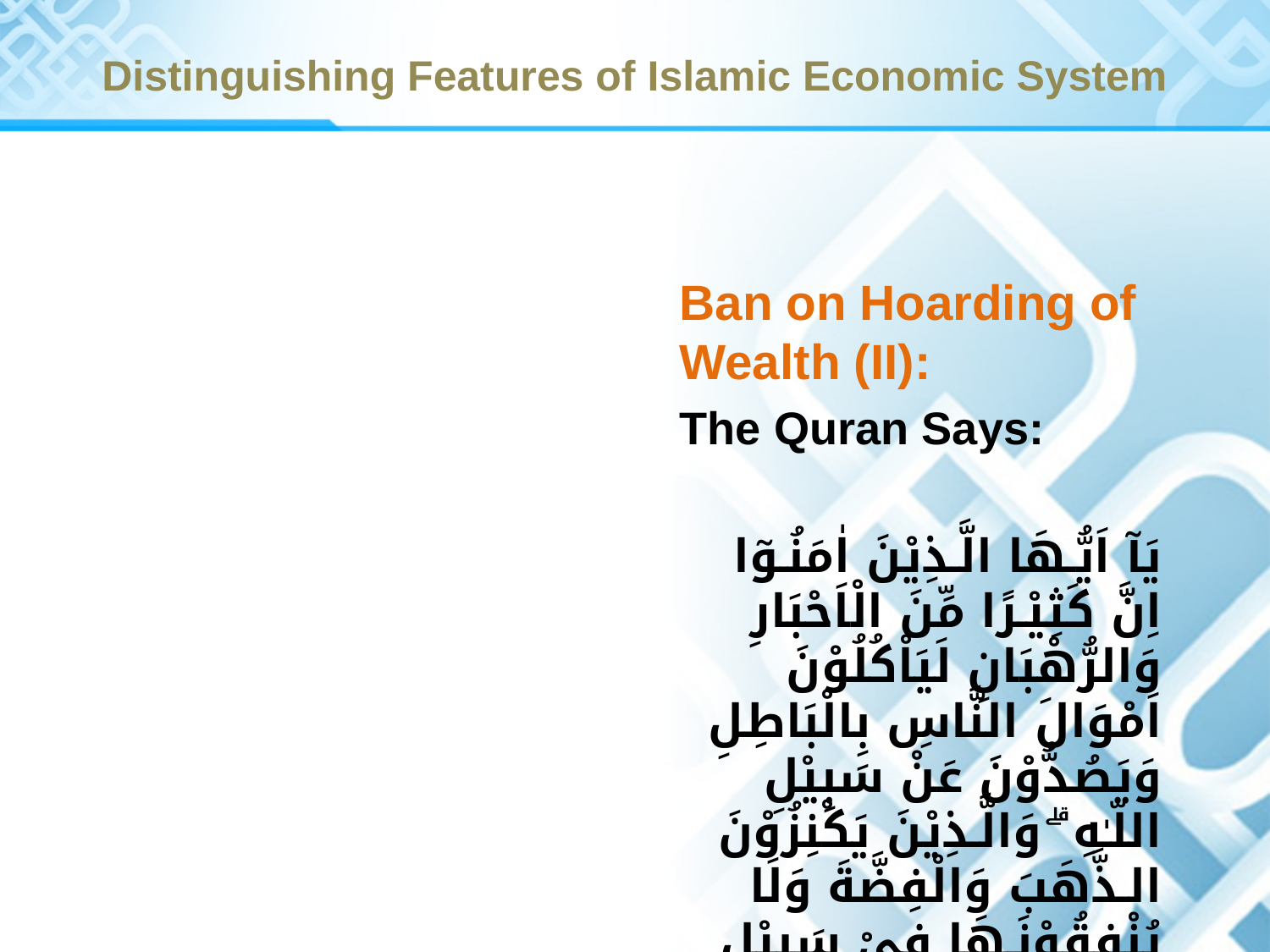

Distinguishing Features of Islamic Economic System
Ban on Hoarding of Wealth (II):
The Quran Says:

يَآ اَيُّـهَا الَّـذِيْنَ اٰمَنُـوٓا اِنَّ كَثِيْـرًا مِّنَ الْاَحْبَارِ وَالرُّهْبَانِ لَيَاْكُلُوْنَ اَمْوَالَ النَّاسِ بِالْبَاطِلِ وَيَصُدُّوْنَ عَنْ سَبِيْلِ اللّـٰهِ ۗ وَالَّـذِيْنَ يَكْنِزُوْنَ الـذَّهَبَ وَالْفِضَّةَ وَلَا يُنْفِقُوْنَـهَا فِىْ سَبِيْلِ اللّـٰهِ فَبَشِّرْهُـمْ بِعَذَابٍ اَلِيْـمٍ